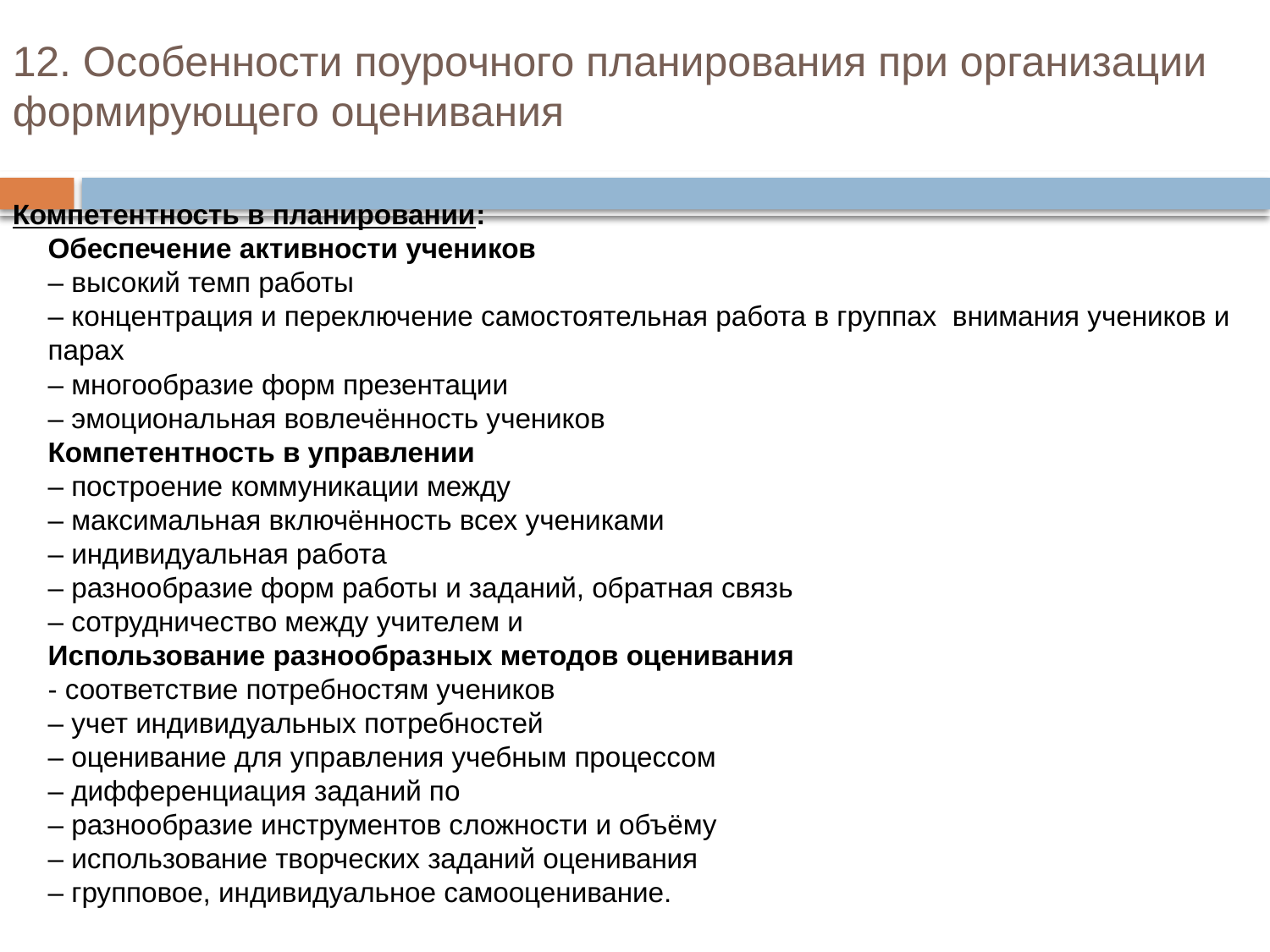

# 12. Особенности поурочного планирования при организации формирующего оценивания
Компетентность в планировании:
Обеспечение активности учеников
– высокий темп работы
– концентрация и переключение самостоятельная работа в группах  внимания учеников и парах
– многообразие форм презентации
– эмоциональная вовлечённость учеников
Компетентность в управлении
– построение коммуникации между
– максимальная включённость всех учениками
– индивидуальная работа
– разнообразие форм работы и заданий, обратная связь
– сотрудничество между учителем и
Использование разнообразных методов оценивания
- соответствие потребностям учеников
– учет индивидуальных потребностей
– оценивание для управления учебным процессом
– дифференциация заданий по
– разнообразие инструментов сложности и объёму
– использование творческих заданий оценивания
– групповое, индивидуальное самооценивание.